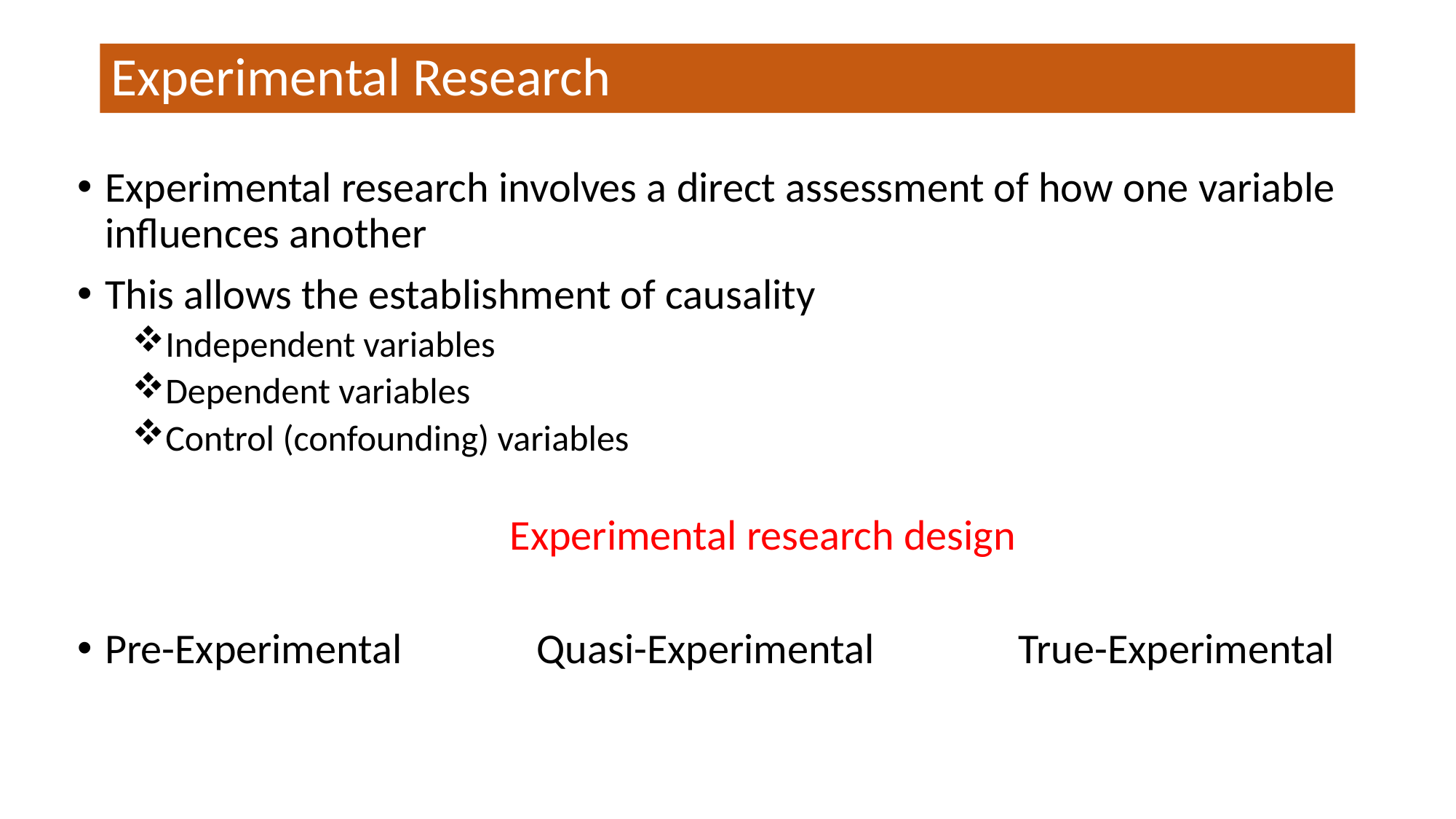

# Experimental Research
Experimental research involves a direct assessment of how one variable influences another
This allows the establishment of causality
Independent variables
Dependent variables
Control (confounding) variables

Experimental research design

Pre-Experimental              Quasi-Experimental               True-Experimental